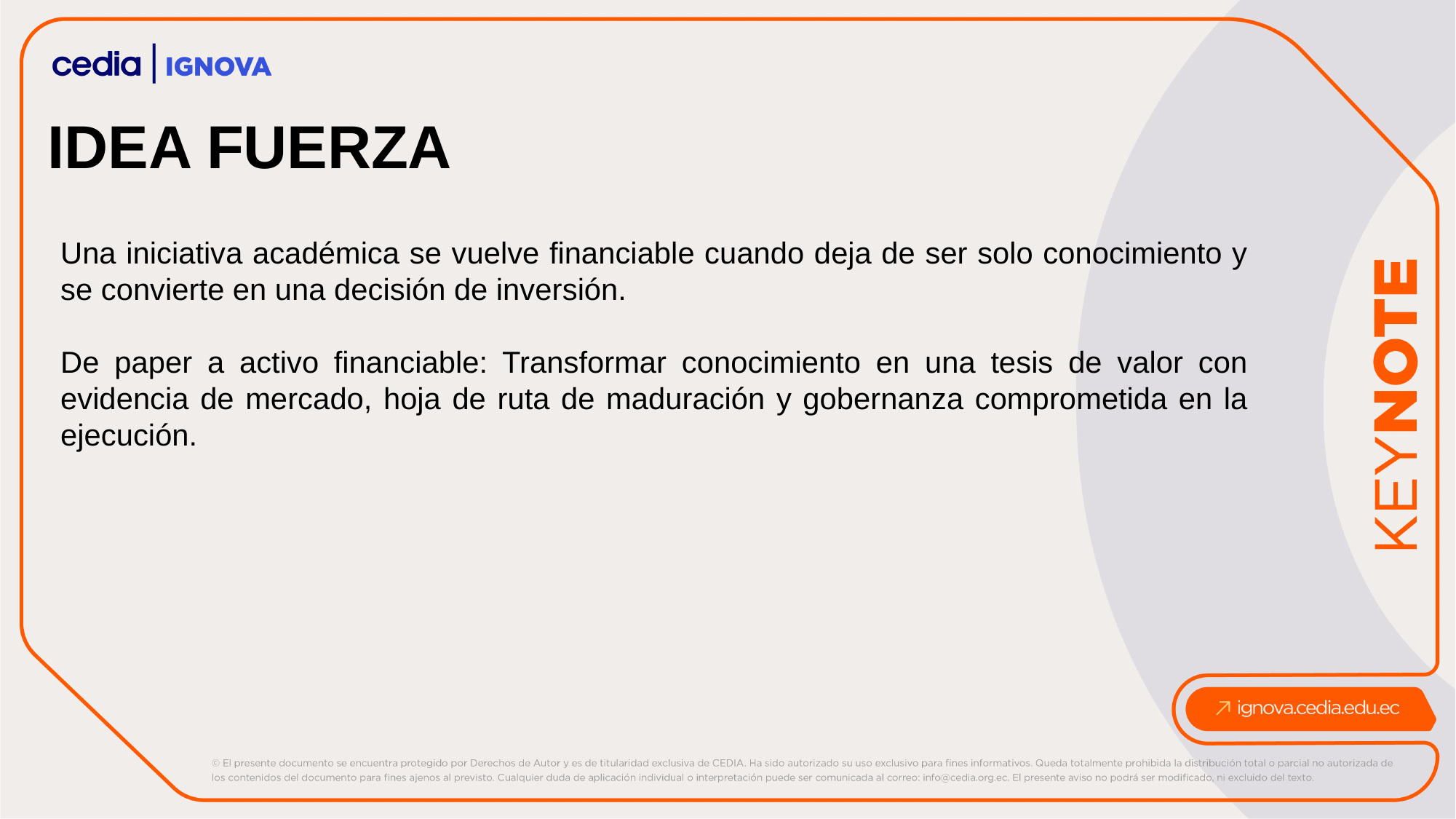

IDEA FUERZA

Una iniciativa académica se vuelve financiable cuando deja de ser solo conocimiento y se convierte en una decisión de inversión.

De paper a activo financiable: Transformar conocimiento en una tesis de valor con evidencia de mercado, hoja de ruta de maduración y gobernanza comprometida en la ejecución.